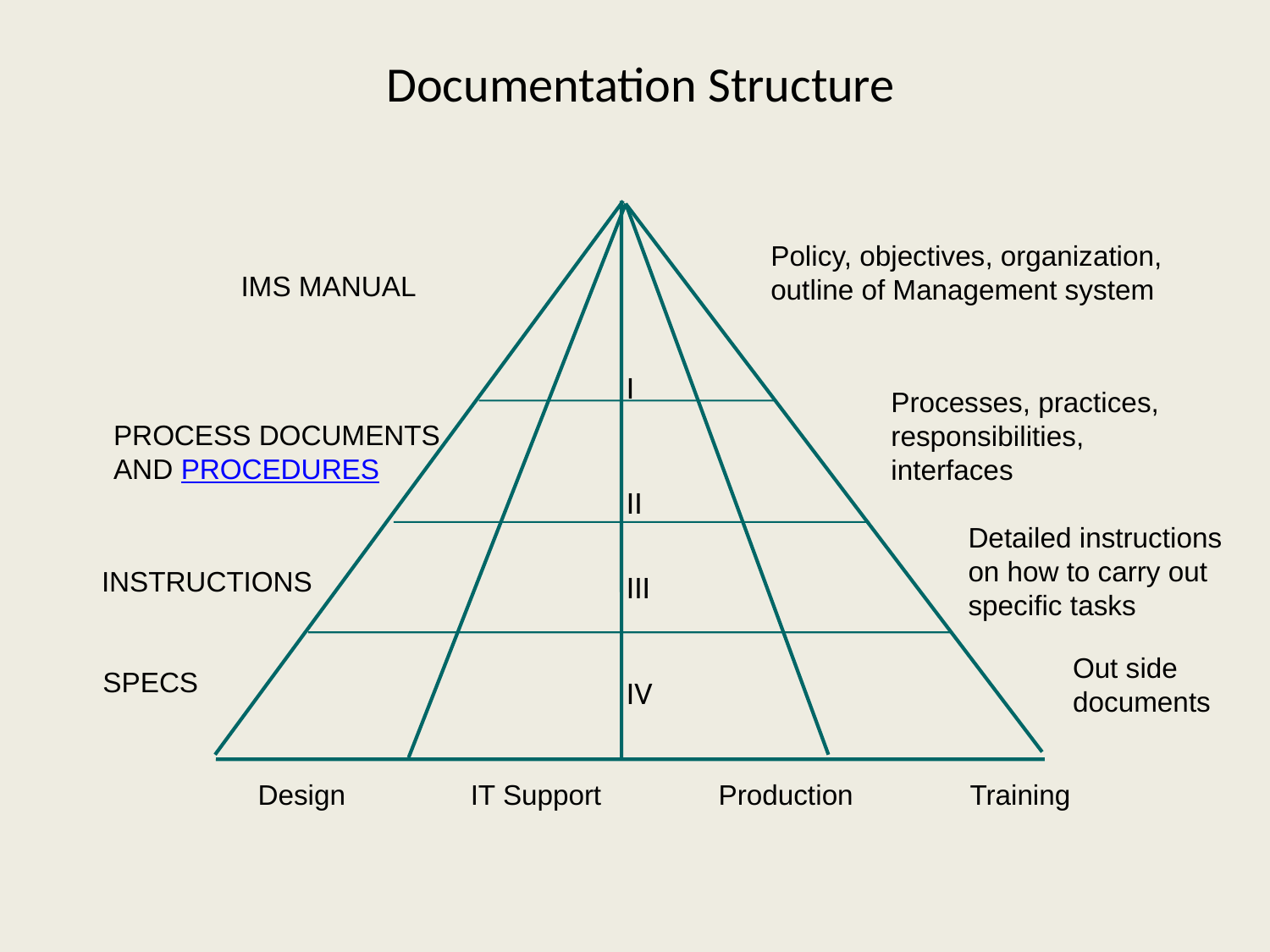

# Documentation Structure

Policy, objectives, organization,
outline of Management system
IMS MANUAL
Processes, practices,
responsibilities,
interfaces

PROCESS DOCUMENTS
AND PROCEDURES
Detailed instructions
on how to carry out
specific tasks

INSTRUCTIONS

Out side
documents
SPECS

  Design                IT Support               Production               Training
I
II
III
IV